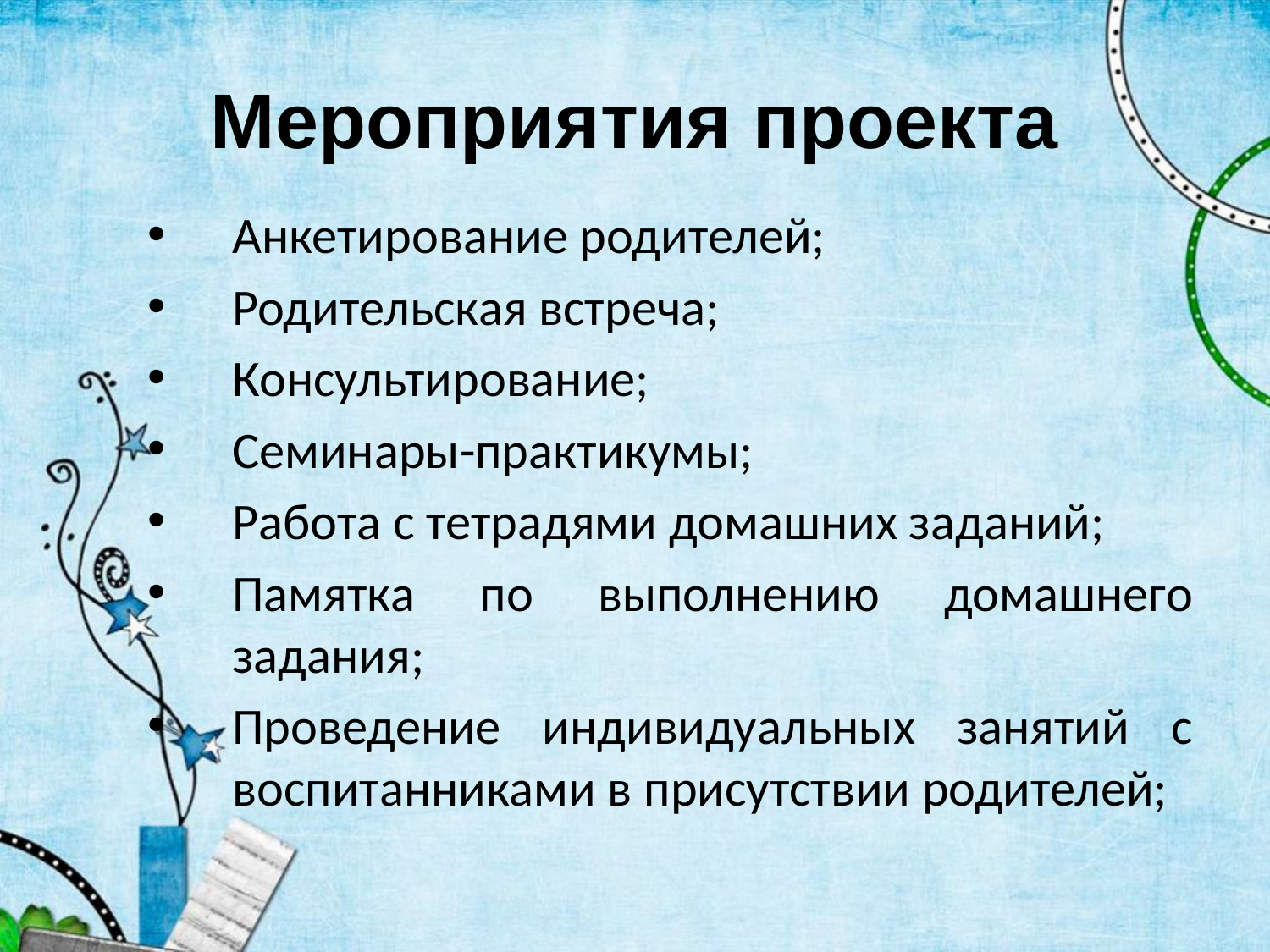

# Мероприятия проекта
Анкетирование родителей;
Родительская встреча;
Консультирование;
Семинары-практикумы;
Работа с тетрадями домашних заданий;
Памятка по выполнению домашнего задания;
Проведение индивидуальных занятий с воспитанниками в присутствии родителей;